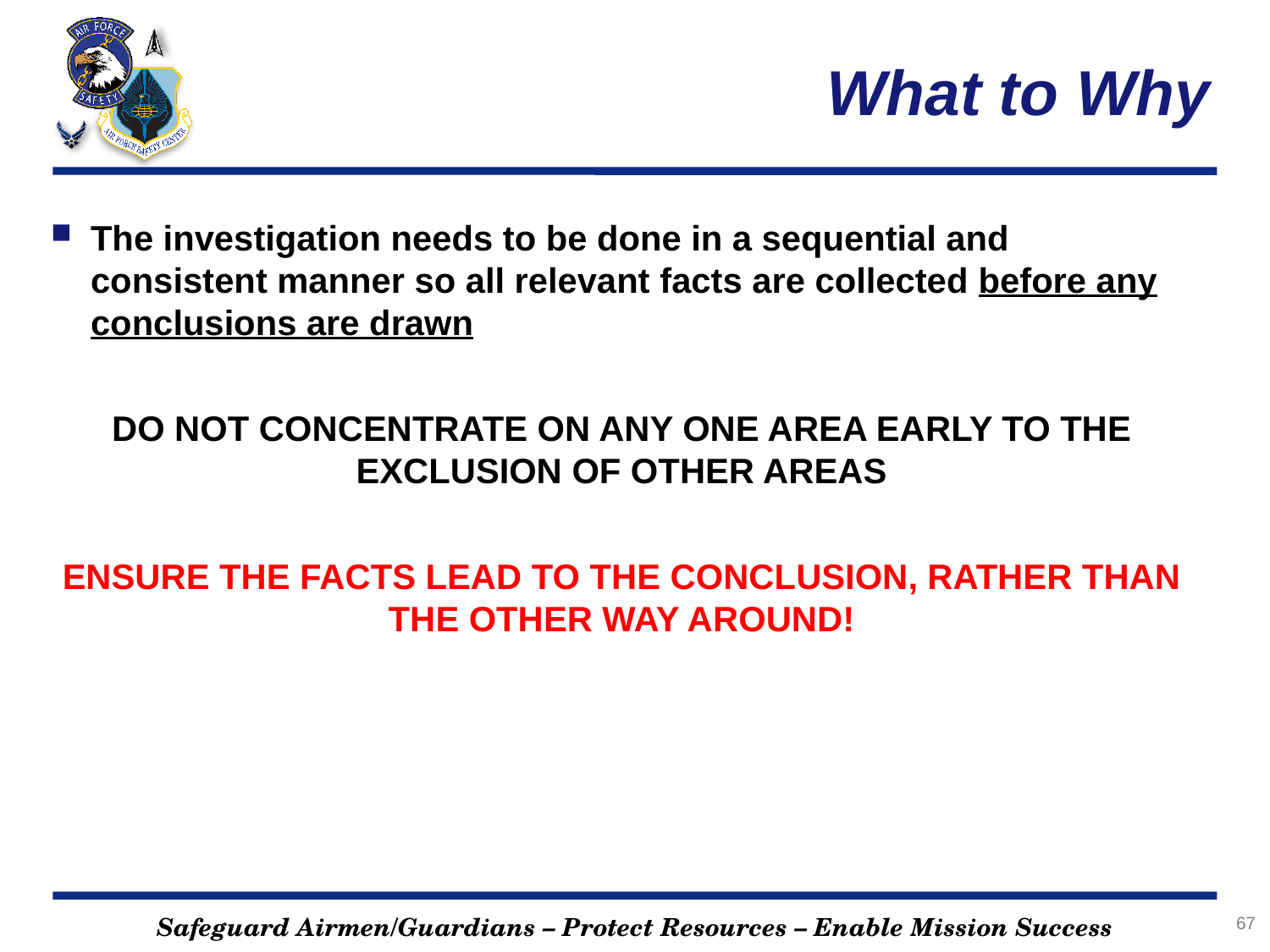

# What to Why
The investigation needs to be done in a sequential and consistent manner so all relevant facts are collected before any conclusions are drawn

DO NOT CONCENTRATE ON ANY ONE AREA EARLY TO THE EXCLUSION OF OTHER AREAS

ENSURE THE FACTS LEAD TO THE CONCLUSION, RATHER THAN THE OTHER WAY AROUND!
67